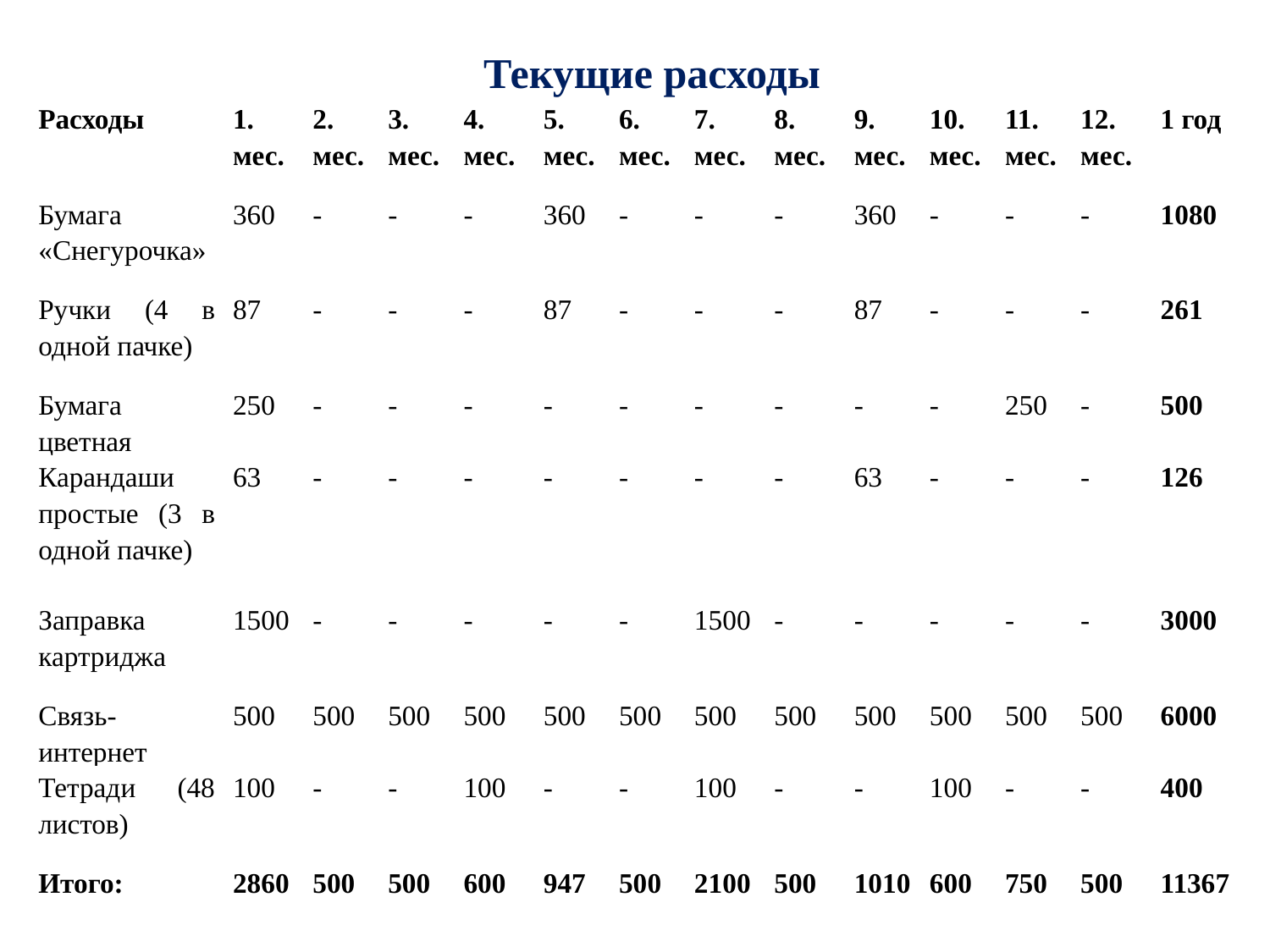

Текущие расходы

| Расходы | 1. мес. | 2. мес. | 3. мес. | 4. мес. | 5. мес. | 6. мес. | 7. мес. | 8. мес. | 9. мес. | 10. мес. | 11. мес. | 12. мес. | 1 год |
| --- | --- | --- | --- | --- | --- | --- | --- | --- | --- | --- | --- | --- | --- |
| Бумага «Снегурочка» | 360 | - | - | - | 360 | - | - | - | 360 | - | - | - | 1080 |
| Ручки (4 в одной пачке) | 87 | - | - | - | 87 | - | - | - | 87 | - | - | - | 261 |
| Бумага цветная | 250 | - | - | - | - | - | - | - | - | - | 250 | - | 500 |
| Карандаши простые (3 в одной пачке) | 63 | - | - | - | - | - | - | - | 63 | - | - | - | 126 |
| Заправка картриджа | 1500 | - | - | - | - | - | 1500 | - | - | - | - | - | 3000 |
| Связь-интернет | 500 | 500 | 500 | 500 | 500 | 500 | 500 | 500 | 500 | 500 | 500 | 500 | 6000 |
| Тетради (48 листов) | 100 | - | - | 100 | - | - | 100 | - | - | 100 | - | - | 400 |
| Итого: | 2860 | 500 | 500 | 600 | 947 | 500 | 2100 | 500 | 1010 | 600 | 750 | 500 | 11367 |